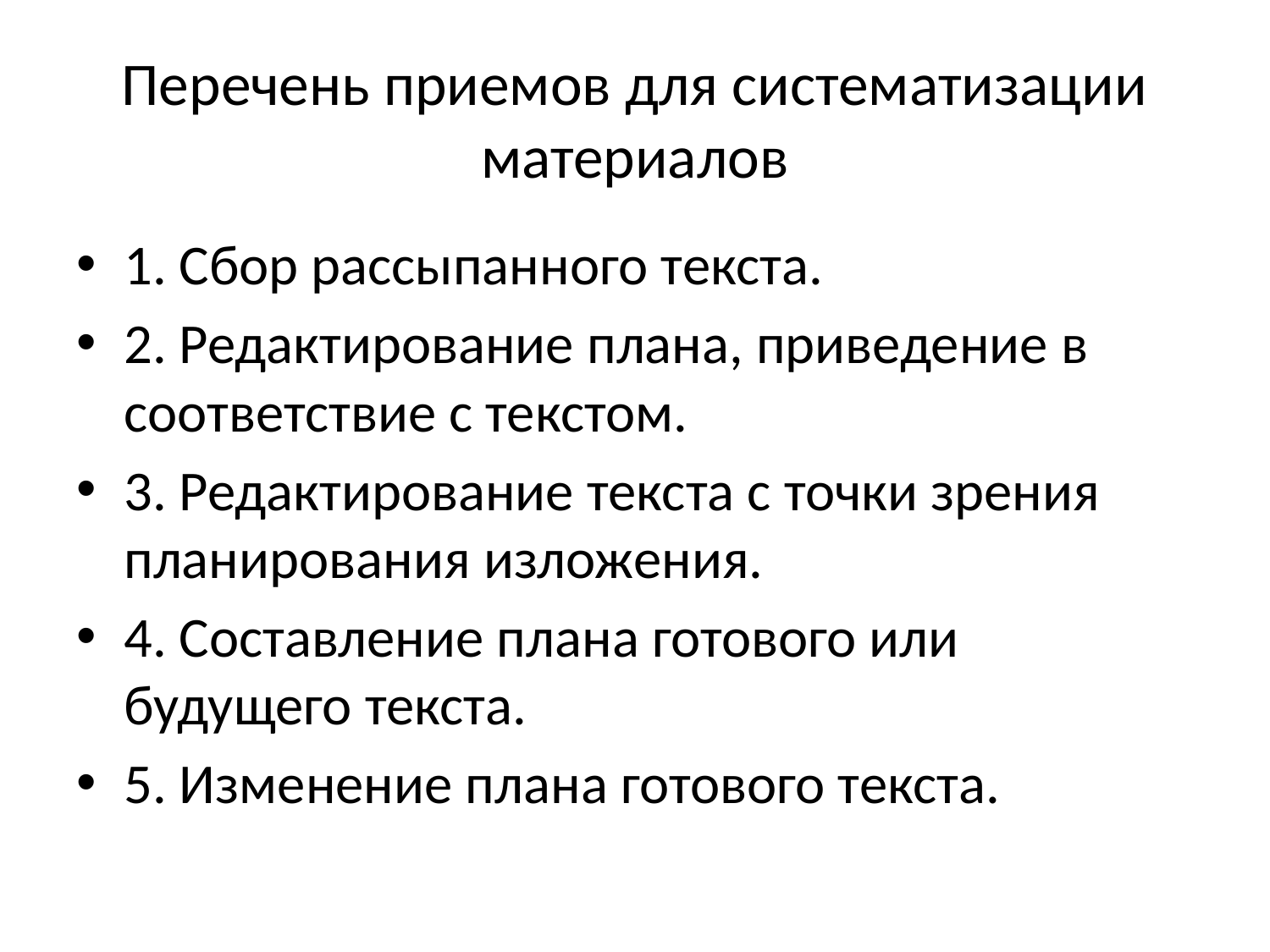

# Перечень приемов для систематизации материалов
1. Сбор рассыпанного текста.
2. Редактирование плана, приведение в соответствие с текстом.
3. Редактирование текста с точки зрения планирования изложения.
4. Составление плана готового или будущего текста.
5. Изменение плана готового текста.